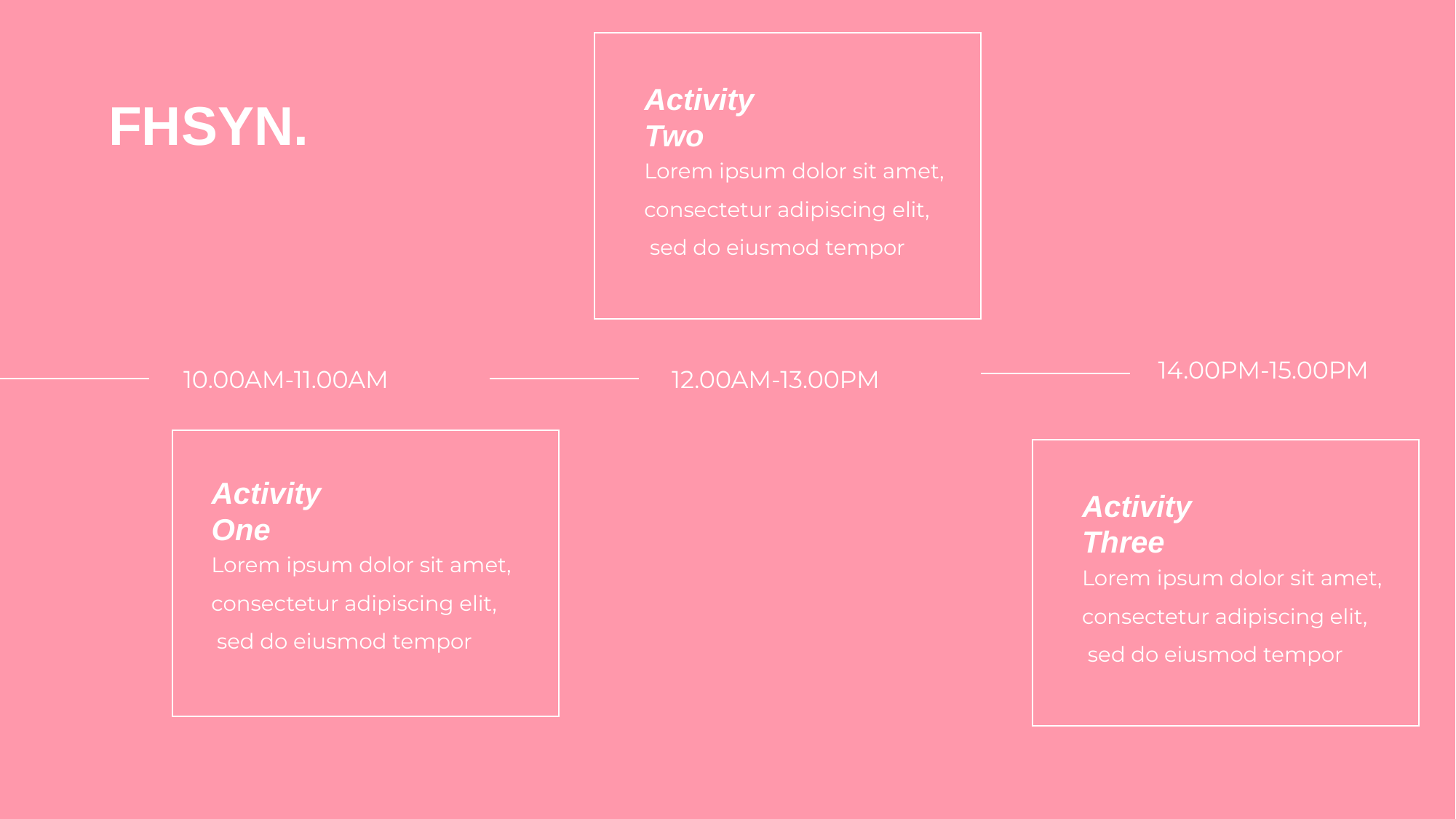

FHSYN.
Activity Two
Lorem ipsum dolor sit amet,
consectetur adipiscing elit,
 sed do eiusmod tempor
14.00PM-15.00PM
10.00AM-11.00AM
12.00AM-13.00PM

Activity One
Activity Three
Lorem ipsum dolor sit amet,
consectetur adipiscing elit,
 sed do eiusmod tempor
Lorem ipsum dolor sit amet,
consectetur adipiscing elit,
 sed do eiusmod tempor